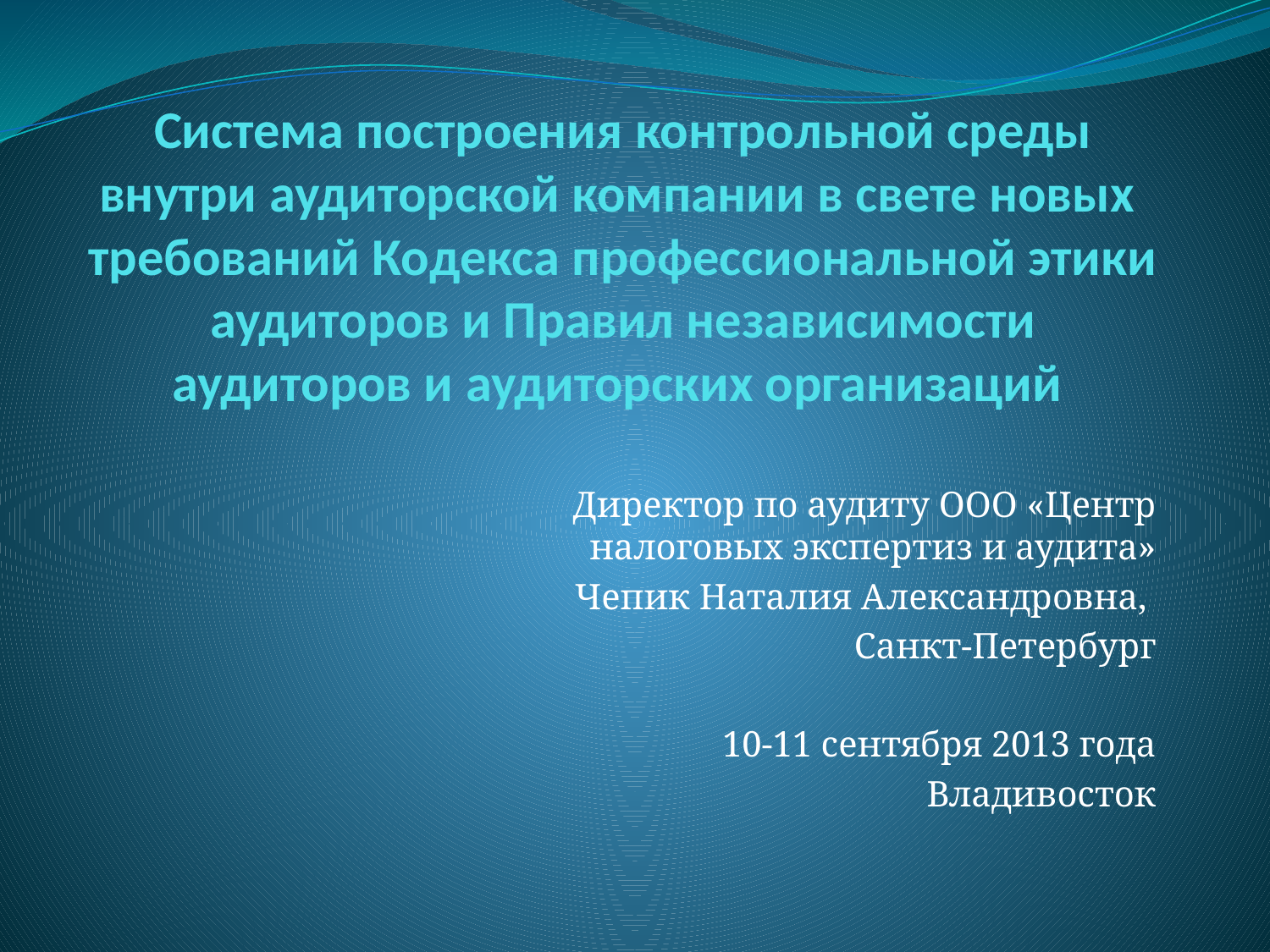

# Система построения контрольной среды внутри аудиторской компании в свете новых  требований Кодекса профессиональной этики аудиторов и Правил независимости аудиторов и аудиторских организаций
Директор по аудиту ООО «Центр налоговых экспертиз и аудита»
 Чепик Наталия Александровна,
Санкт-Петербург

10-11 сентября 2013 года
			Владивосток